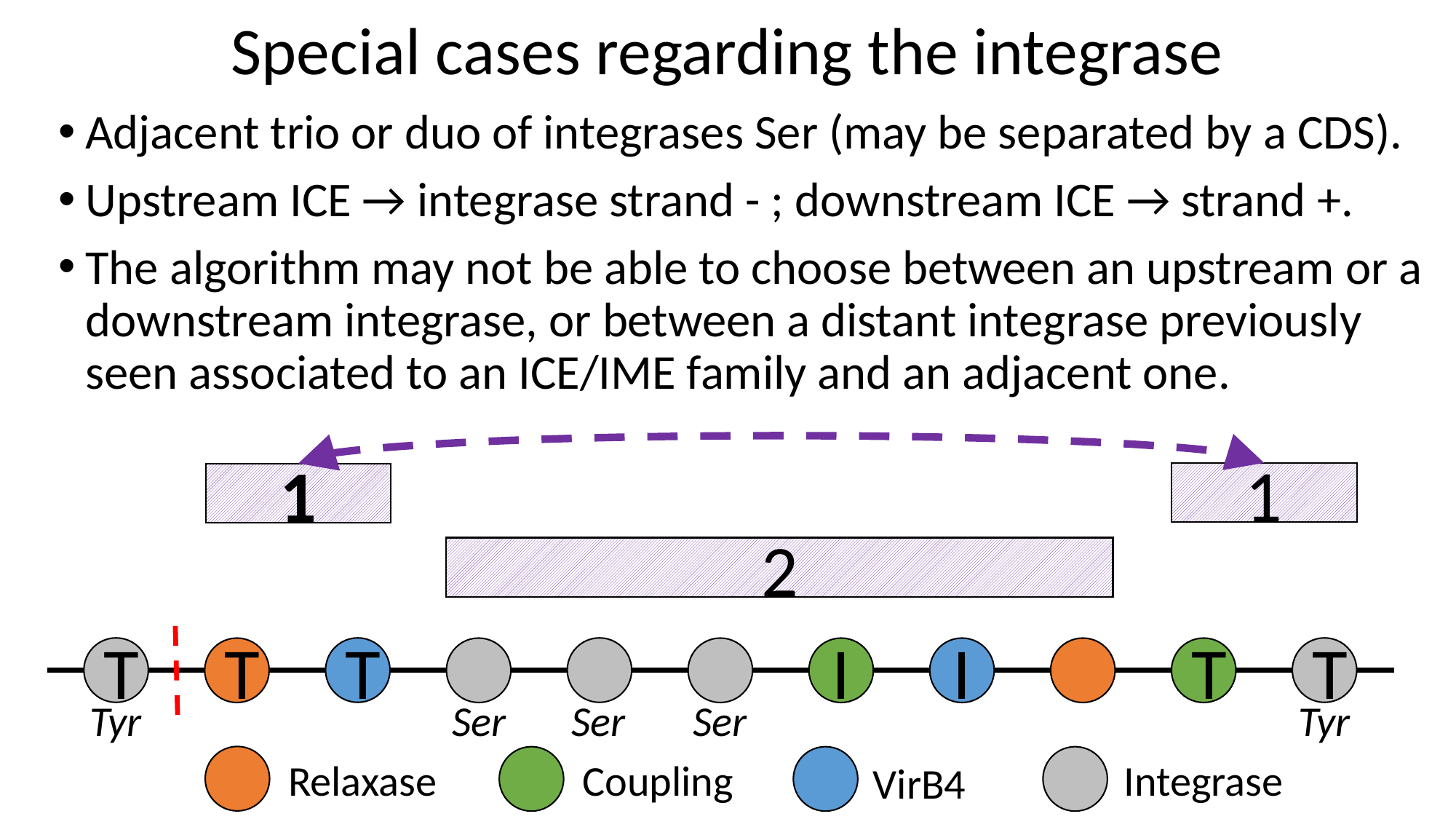

# Special cases regarding the integrase
Adjacent trio or duo of integrases Ser (may be separated by a CDS).
Upstream ICE → integrase strand - ; downstream ICE → strand +.
The algorithm may not be able to choose between an upstream or a downstream integrase, or between a distant integrase previously seen associated to an ICE/IME family and an adjacent one.
1
1
2
T
T

T
T

I
I

T
Tyr
Ser
Ser
Ser
Tyr

Relaxase
Coupling
Integrase
VirB4